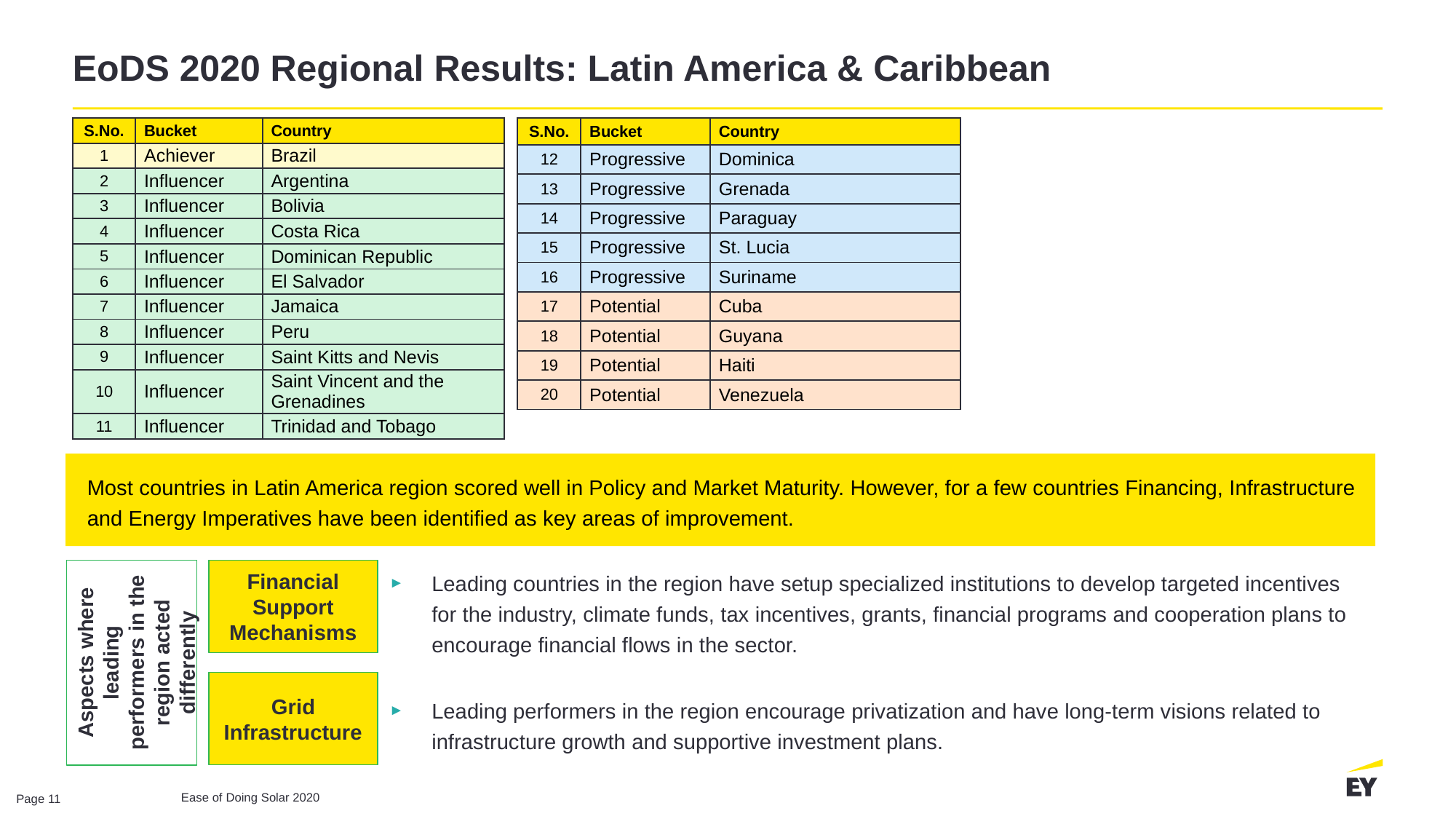

# EoDS 2020 Regional Results: Latin America & Caribbean
| S.No. | Bucket | Country |
| --- | --- | --- |
| 1 | Achiever | Brazil |
| 2 | Influencer | Argentina |
| 3 | Influencer | Bolivia |
| 4 | Influencer | Costa Rica |
| 5 | Influencer | Dominican Republic |
| 6 | Influencer | El Salvador |
| 7 | Influencer | Jamaica |
| 8 | Influencer | Peru |
| 9 | Influencer | Saint Kitts and Nevis |
| 10 | Influencer | Saint Vincent and the Grenadines |
| 11 | Influencer | Trinidad and Tobago |
| S.No. | Bucket | Country |
| --- | --- | --- |
| 12 | Progressive | Dominica |
| 13 | Progressive | Grenada |
| 14 | Progressive | Paraguay |
| 15 | Progressive | St. Lucia |
| 16 | Progressive | Suriname |
| 17 | Potential | Cuba |
| 18 | Potential | Guyana |
| 19 | Potential | Haiti |
| 20 | Potential | Venezuela |
Most countries in Latin America region scored well in Policy and Market Maturity. However, for a few countries Financing, Infrastructure and Energy Imperatives have been identified as key areas of improvement.
Aspects where leading performers in the region acted differently
Financial Support Mechanisms
Leading countries in the region have setup specialized institutions to develop targeted incentives for the industry, climate funds, tax incentives, grants, financial programs and cooperation plans to encourage financial flows in the sector.
Grid Infrastructure
Leading performers in the region encourage privatization and have long-term visions related to infrastructure growth and supportive investment plans.
Ease of Doing Solar 2020
Page 11